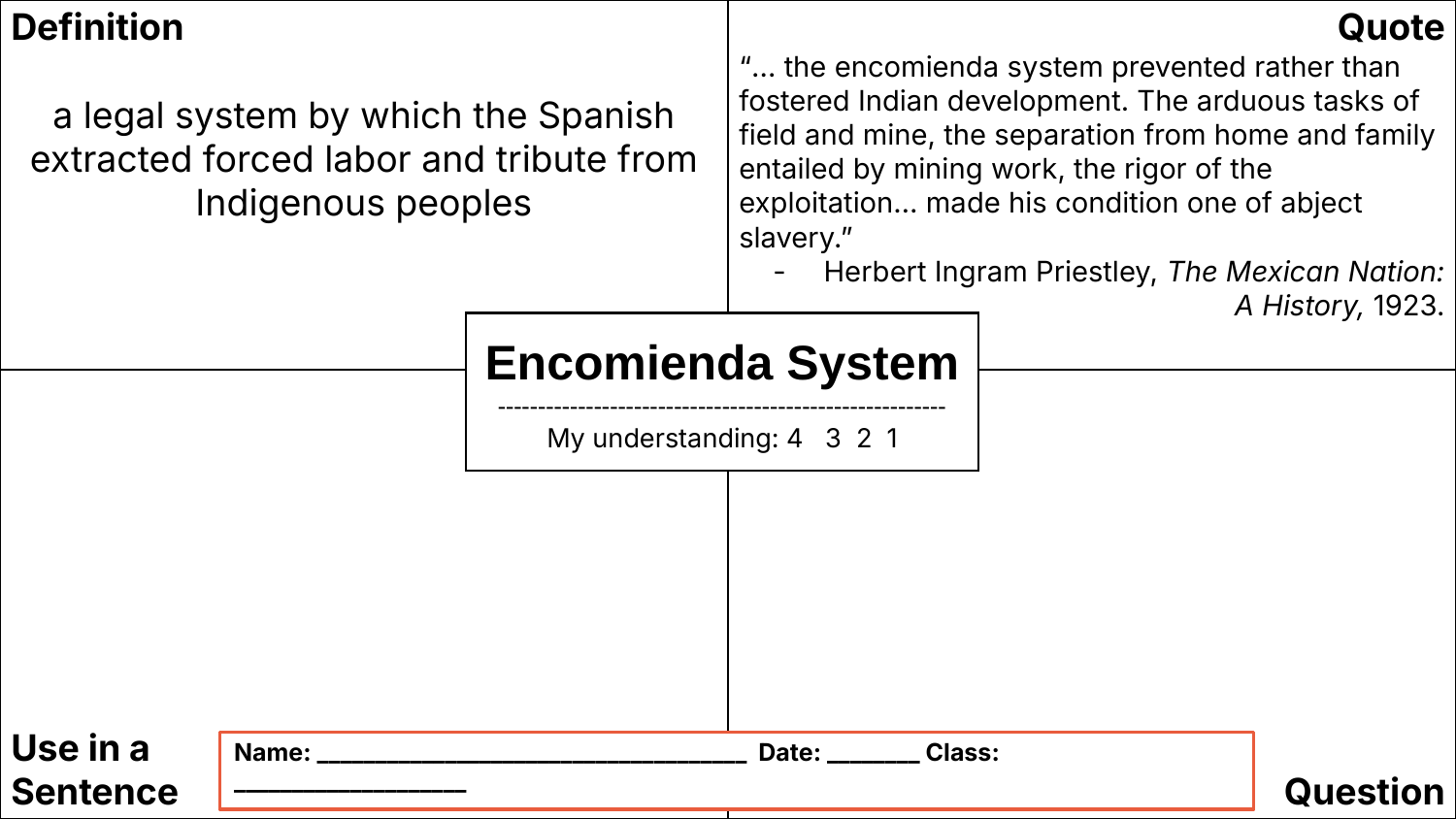

| Definition a legal system by which the Spanish extracted forced labor and tribute from Indigenous peoples | Quote “... the encomienda system prevented rather than fostered Indian development. The arduous tasks of field and mine, the separation from home and family entailed by mining work, the rigor of the exploitation… made his condition one of abject slavery.” Herbert Ingram Priestley, The Mexican Nation: A History, 1923. |
| --- | --- |
| Use in a Sentence | Imp Question |
Encomienda System
--------------------------------------------------------
My understanding: 4   3  2  1
Name: _____________________________________  Date: ________ Class: ____________________